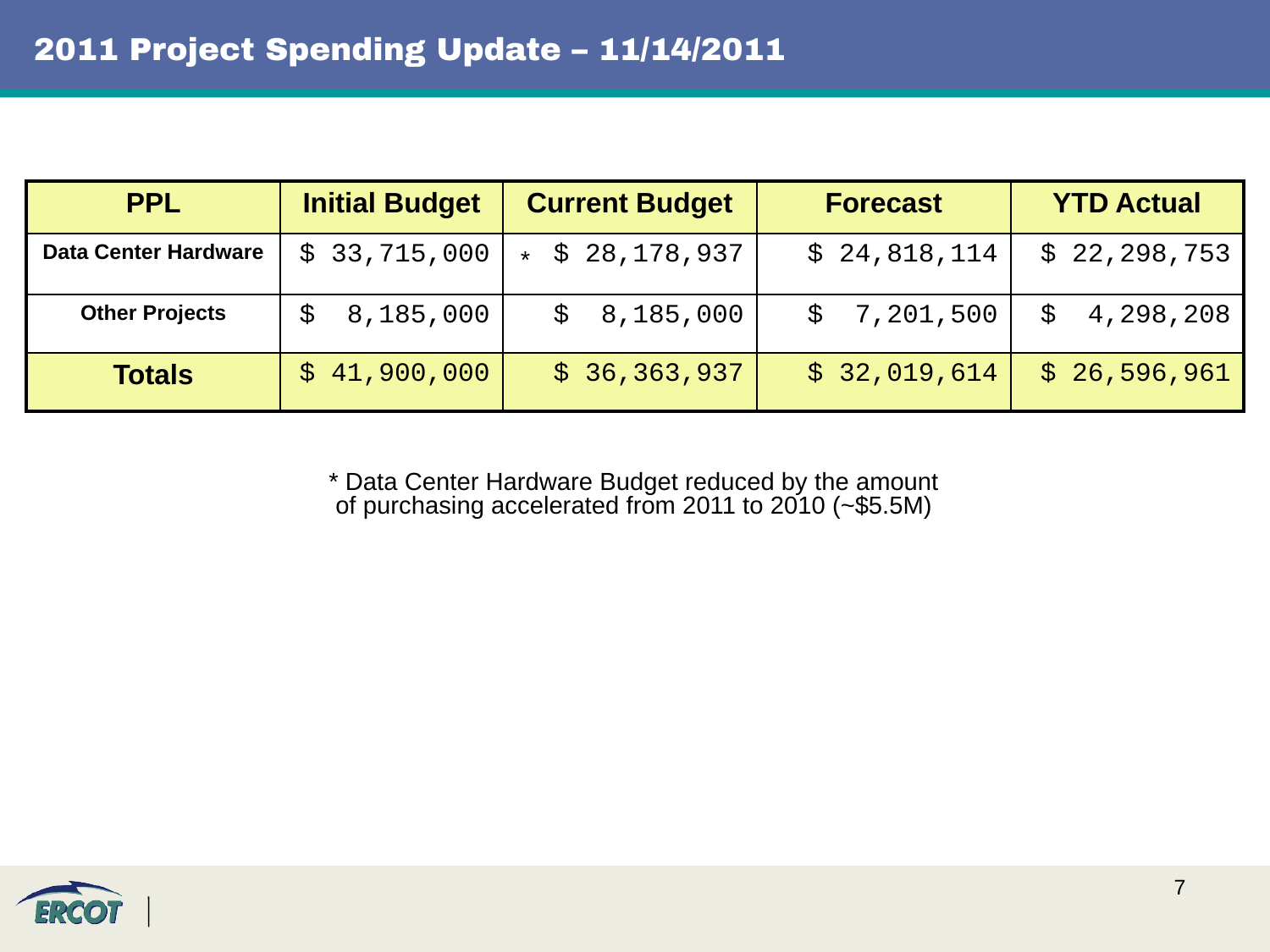

# 2011 Project Spending Update – 11/14/2011
| PPL | Initial Budget | Current Budget | Forecast | YTD Actual |
| --- | --- | --- | --- | --- |
| Data Center Hardware | $ 33,715,000 | $ 28,178,937 | $ 24,818,114 | $ 22,298,753 |
| Other Projects | $ 8,185,000 | $ 8,185,000 | $ 7,201,500 | $ 4,298,208 |
| Totals | $ 41,900,000 | $ 36,363,937 | $ 32,019,614 | $ 26,596,961 |
*
* Data Center Hardware Budget reduced by the amount of purchasing accelerated from 2011 to 2010 (~$5.5M)